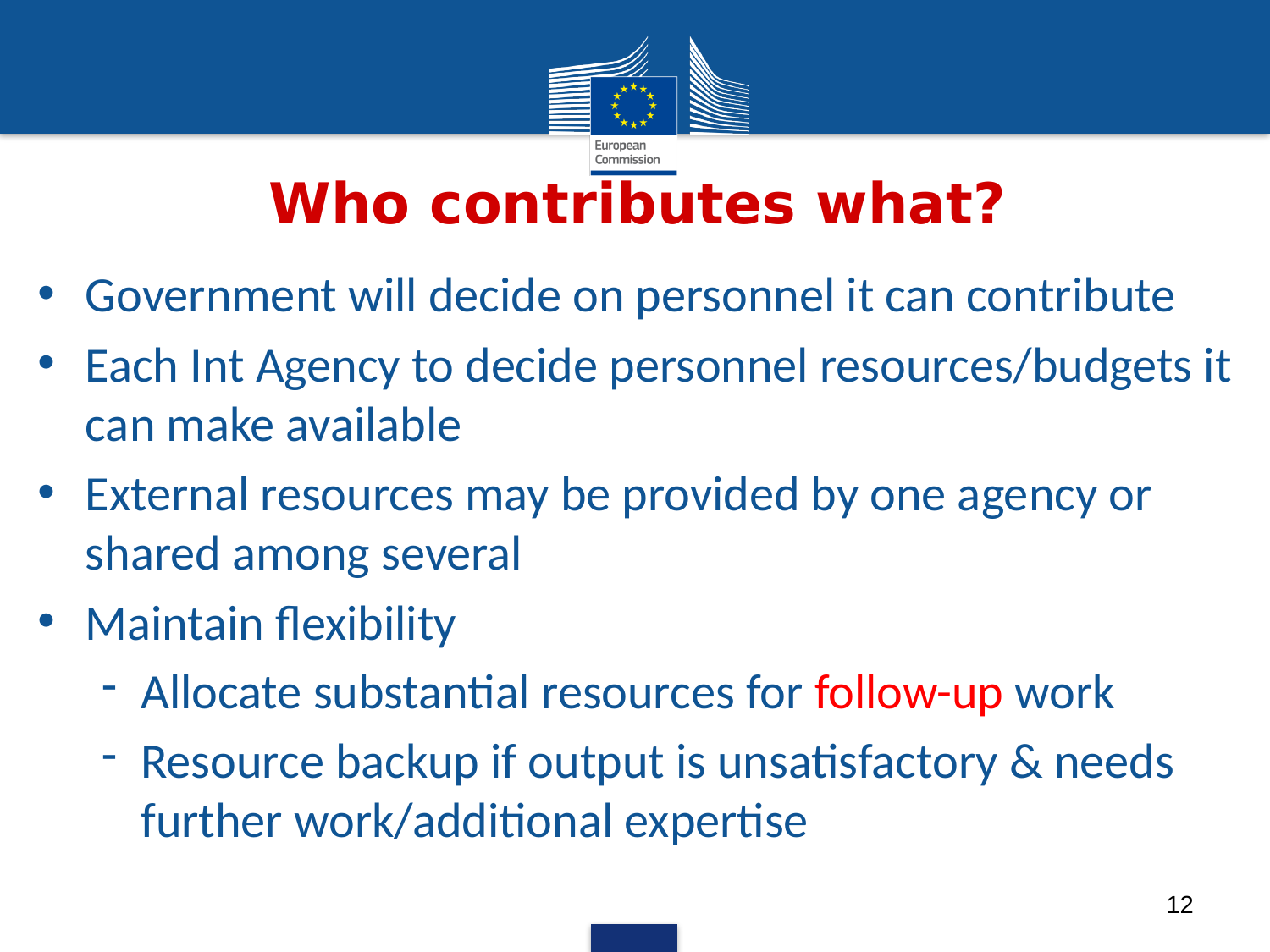

# Who contributes what?
Government will decide on personnel it can contribute
Each Int Agency to decide personnel resources/budgets it can make available
External resources may be provided by one agency or shared among several
Maintain flexibility
Allocate substantial resources for follow-up work
Resource backup if output is unsatisfactory & needs further work/additional expertise

12